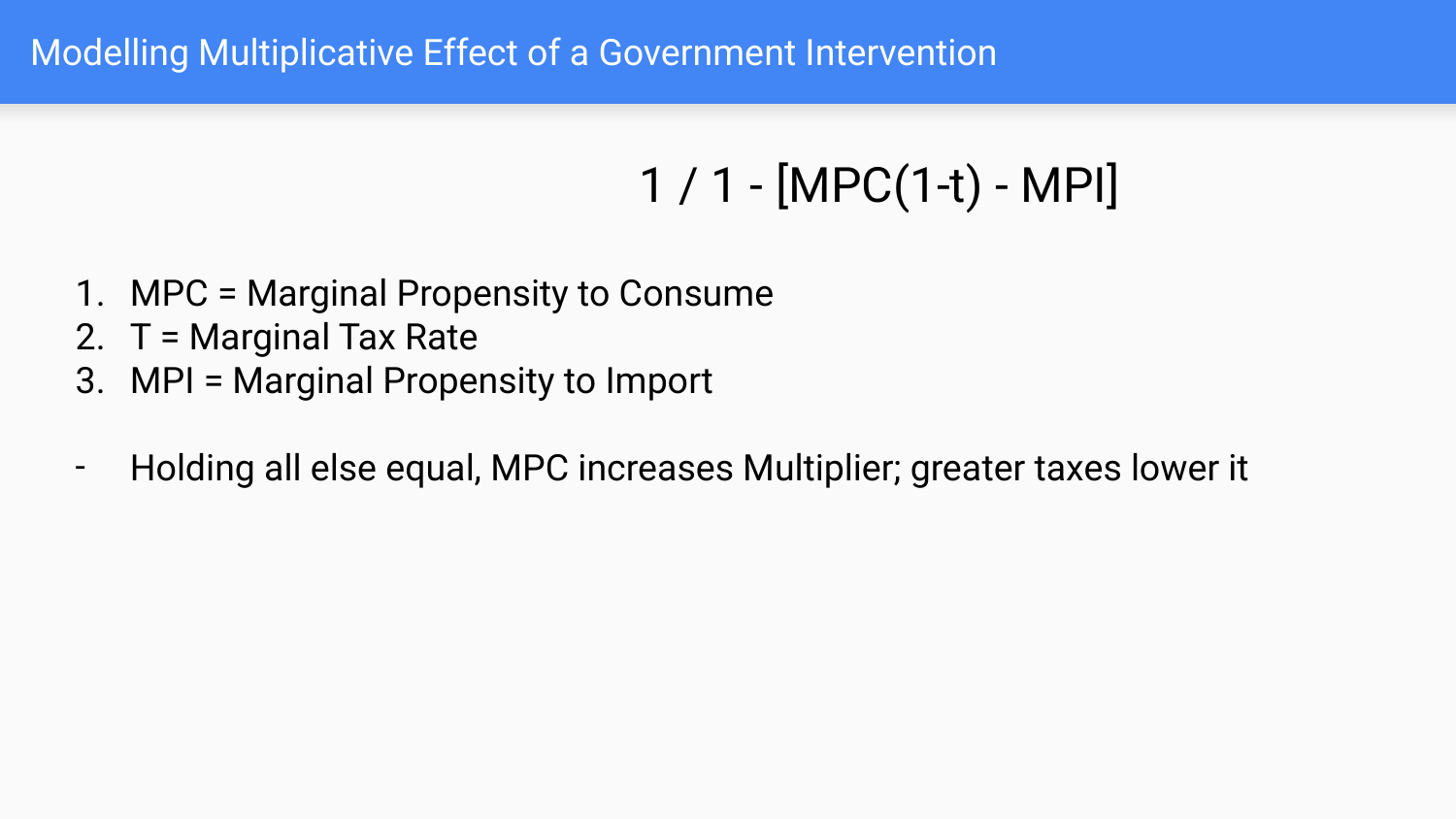

# Modelling Multiplicative Effect of a Government Intervention
				1 / 1 - [MPC(1-t) - MPI]

MPC = Marginal Propensity to Consume
T = Marginal Tax Rate
MPI = Marginal Propensity to Import

Holding all else equal, MPC increases Multiplier; greater taxes lower it